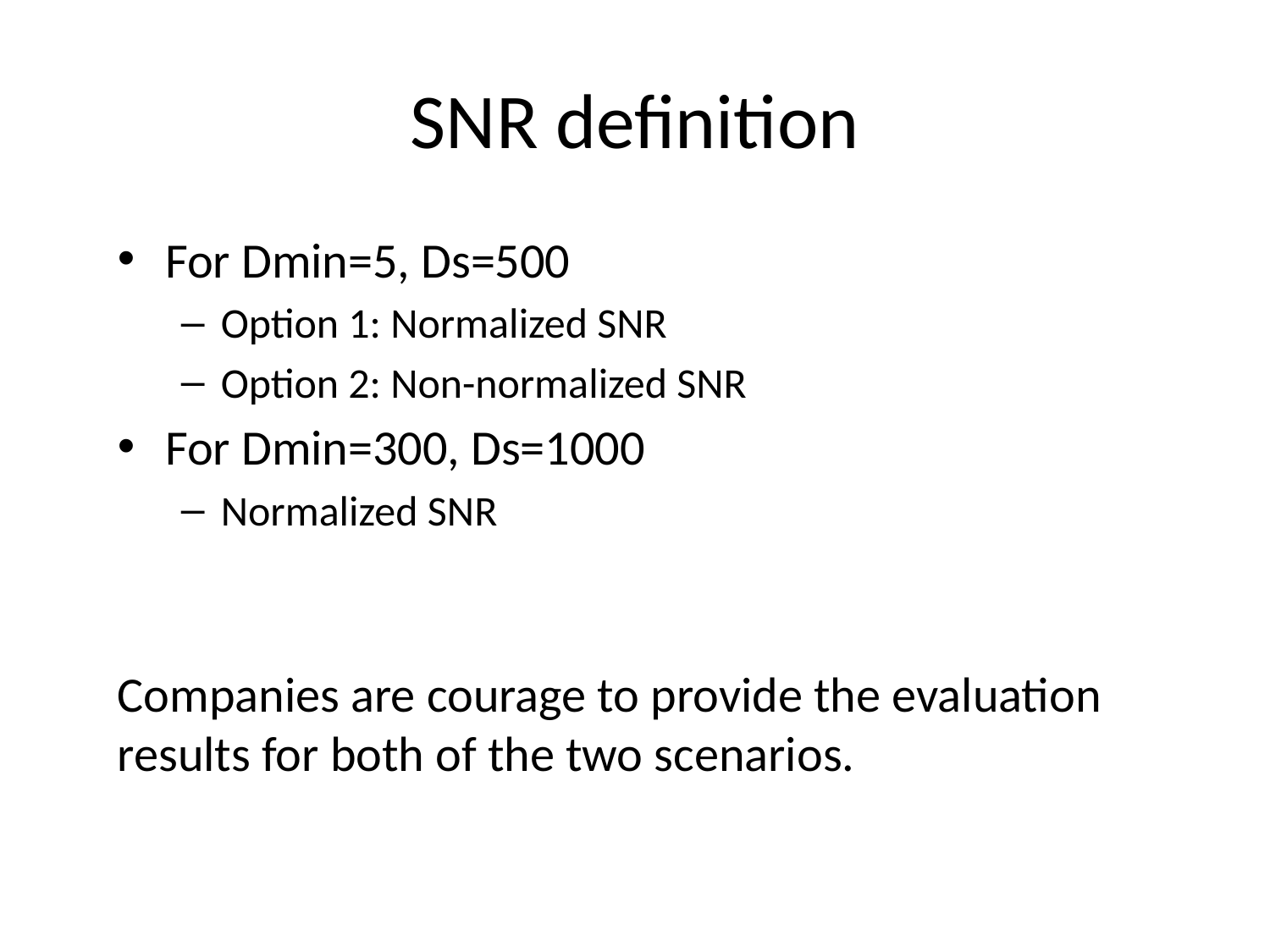

# SNR definition
For Dmin=5, Ds=500
Option 1: Normalized SNR
Option 2: Non-normalized SNR
For Dmin=300, Ds=1000
Normalized SNR

Companies are courage to provide the evaluation results for both of the two scenarios.